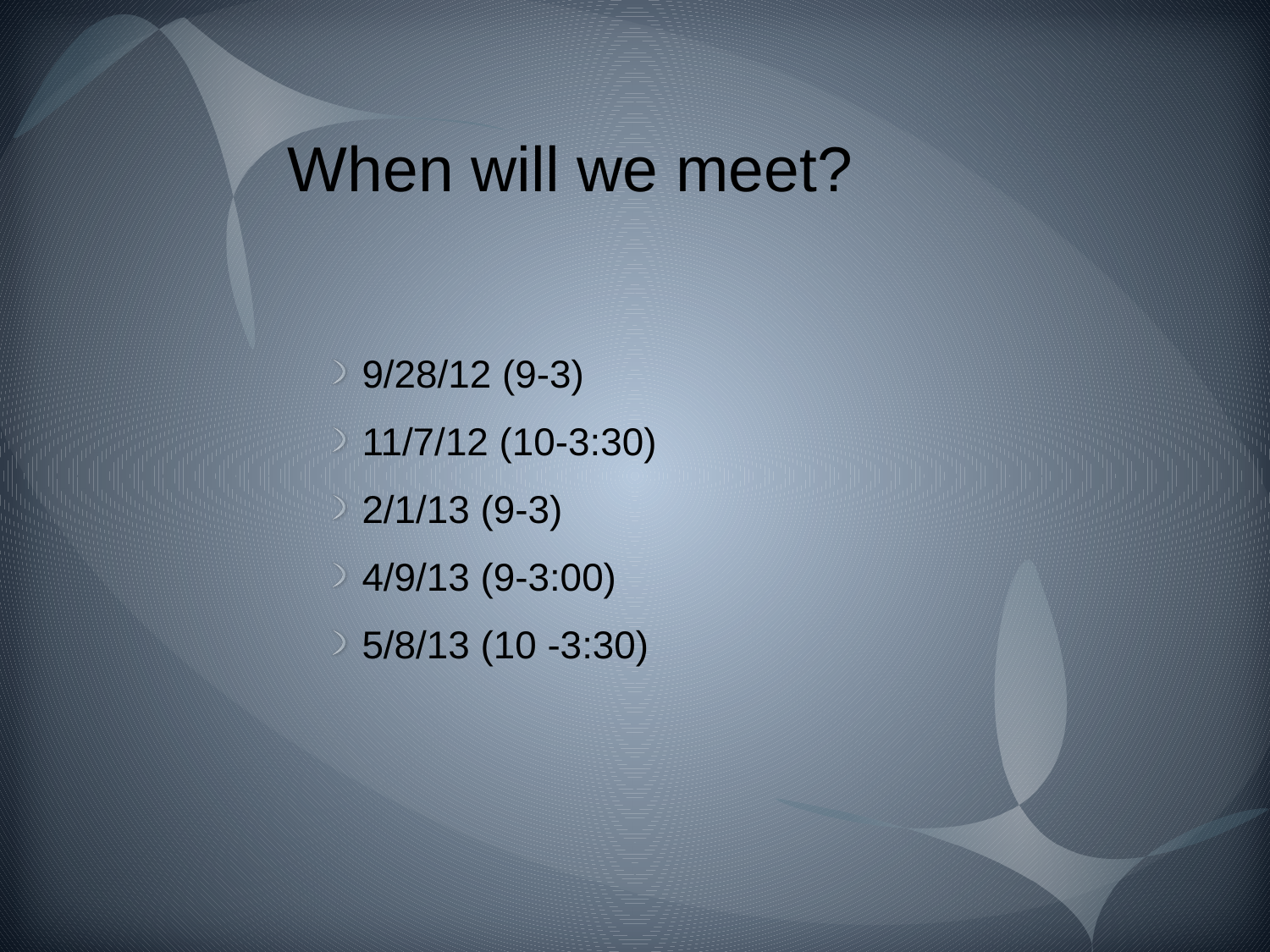

# When will we meet?

9/28/12 (9-3)
11/7/12 (10-3:30)
2/1/13 (9-3)
4/9/13 (9-3:00)
5/8/13 (10 -3:30)